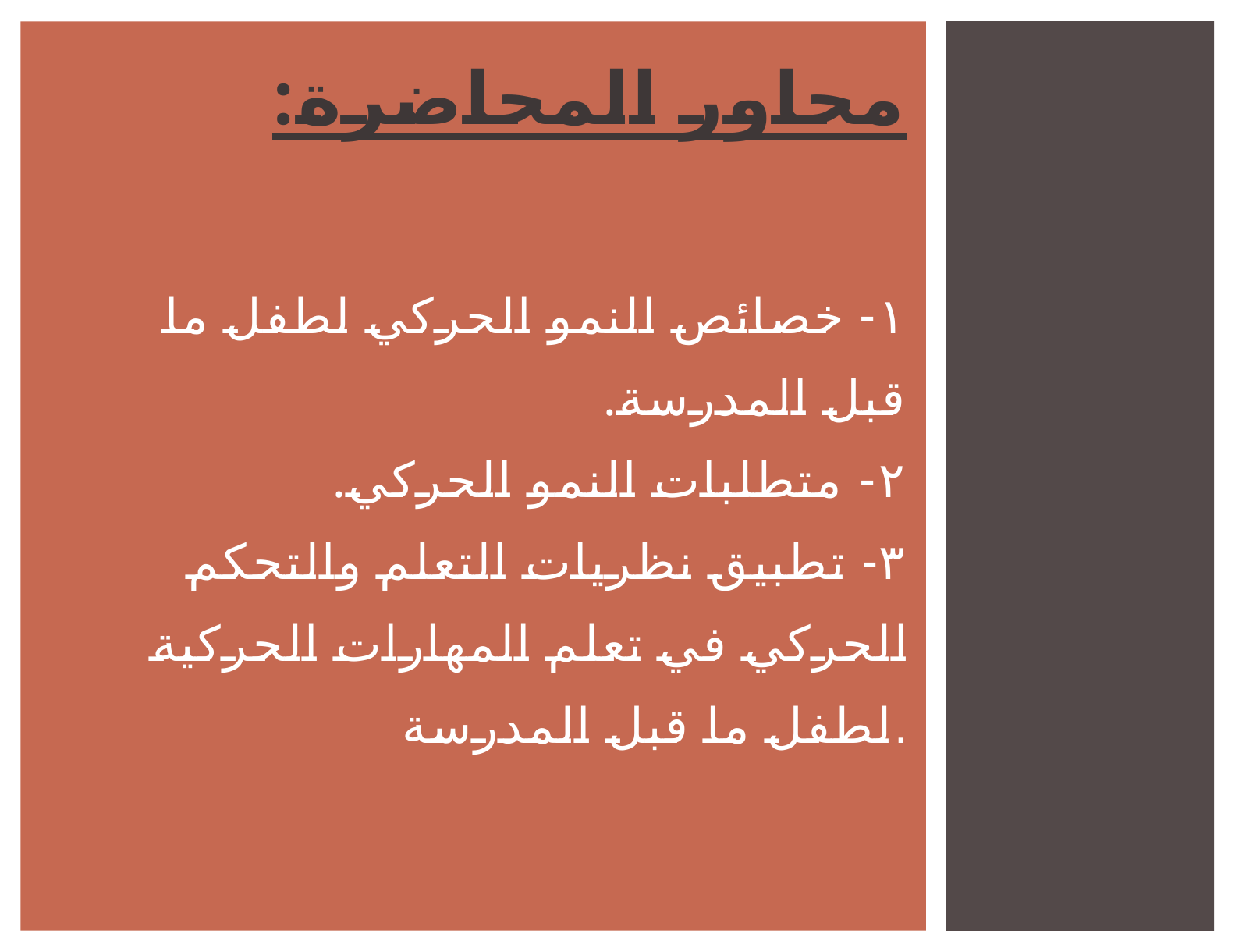

# محاور المحاضرة: ١- خصائص النمو الحركي لطفل ما قبل المدرسة. ٢- متطلبات النمو الحركي. ٣- تطبيق نظريات التعلم والتحكم الحركي في تعلم المهارات الحركية لطفل ما قبل المدرسة.